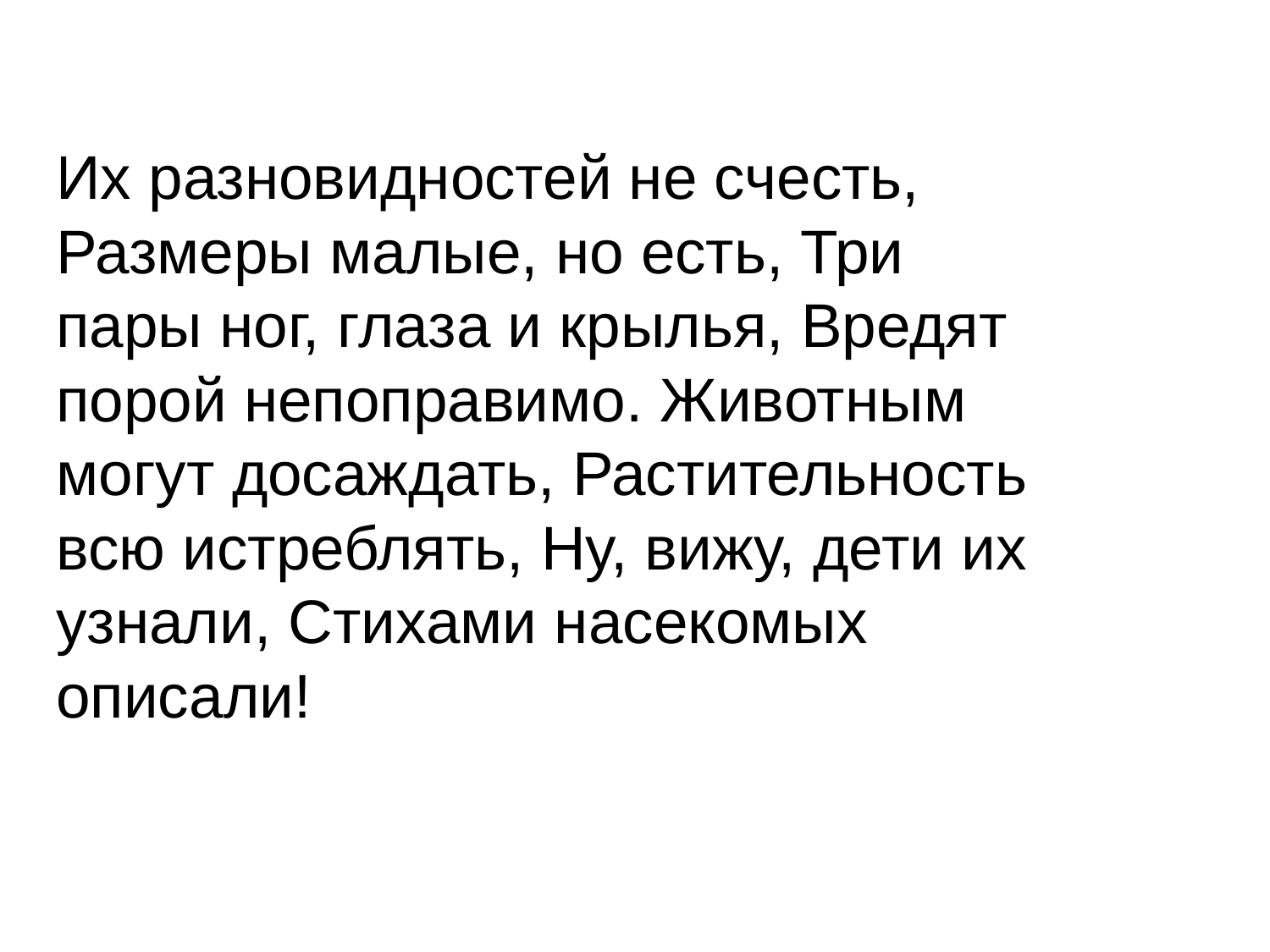

Их разновидностей не счесть, Размеры малые, но есть, Три пары ног, глаза и крылья, Вредят порой непоправимо. Животным могут досаждать, Растительность всю истреблять, Ну, вижу, дети их узнали, Стихами насекомых описали!